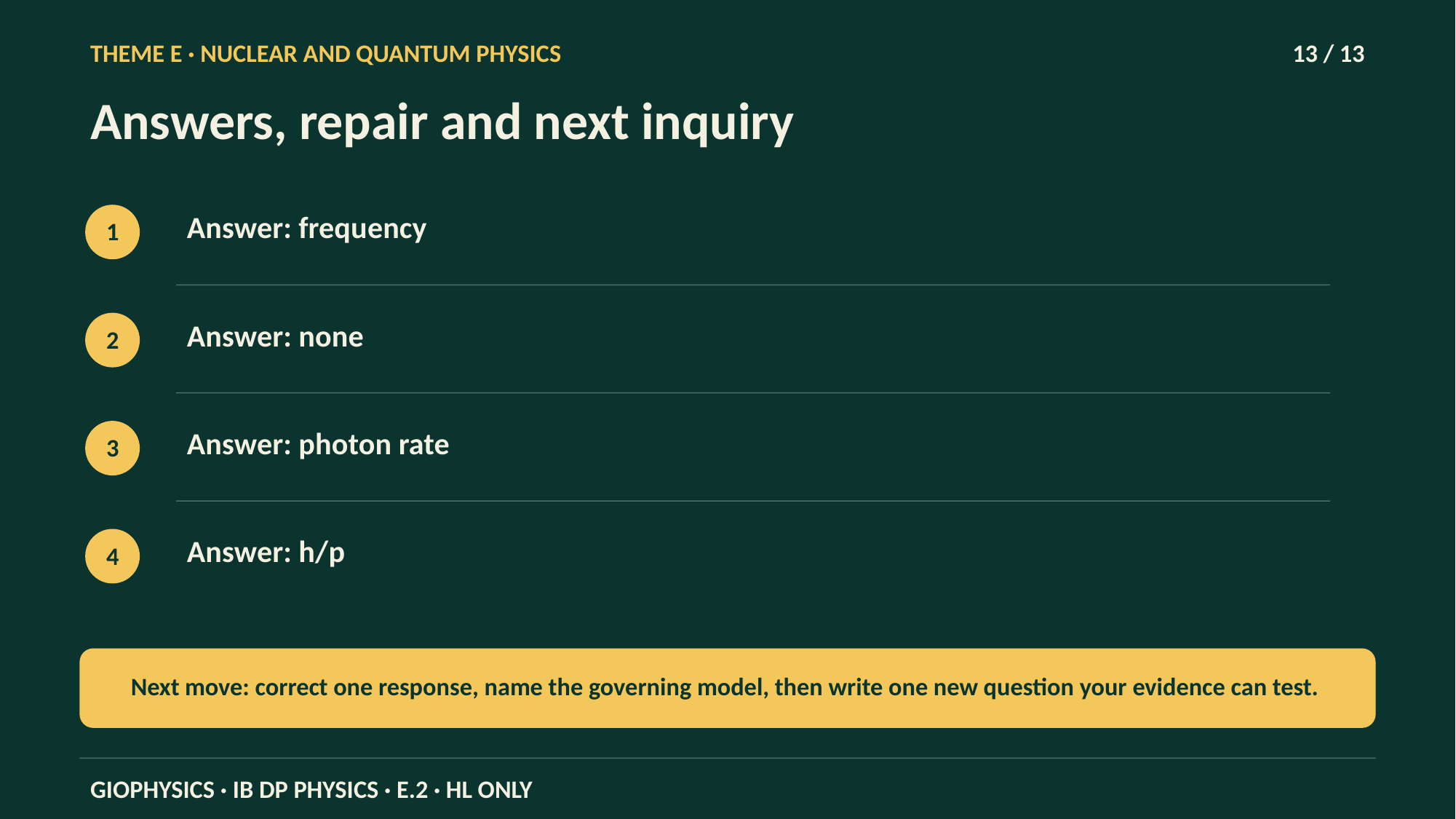

THEME E · NUCLEAR AND QUANTUM PHYSICS
13 / 13
Answers, repair and next inquiry
Answer: frequency

1

Answer: none

2

Answer: photon rate

3

Answer: h/p

4

Next move: correct one response, name the governing model, then write one new question your evidence can test.

GIOPHYSICS · IB DP PHYSICS · E.2 · HL ONLY